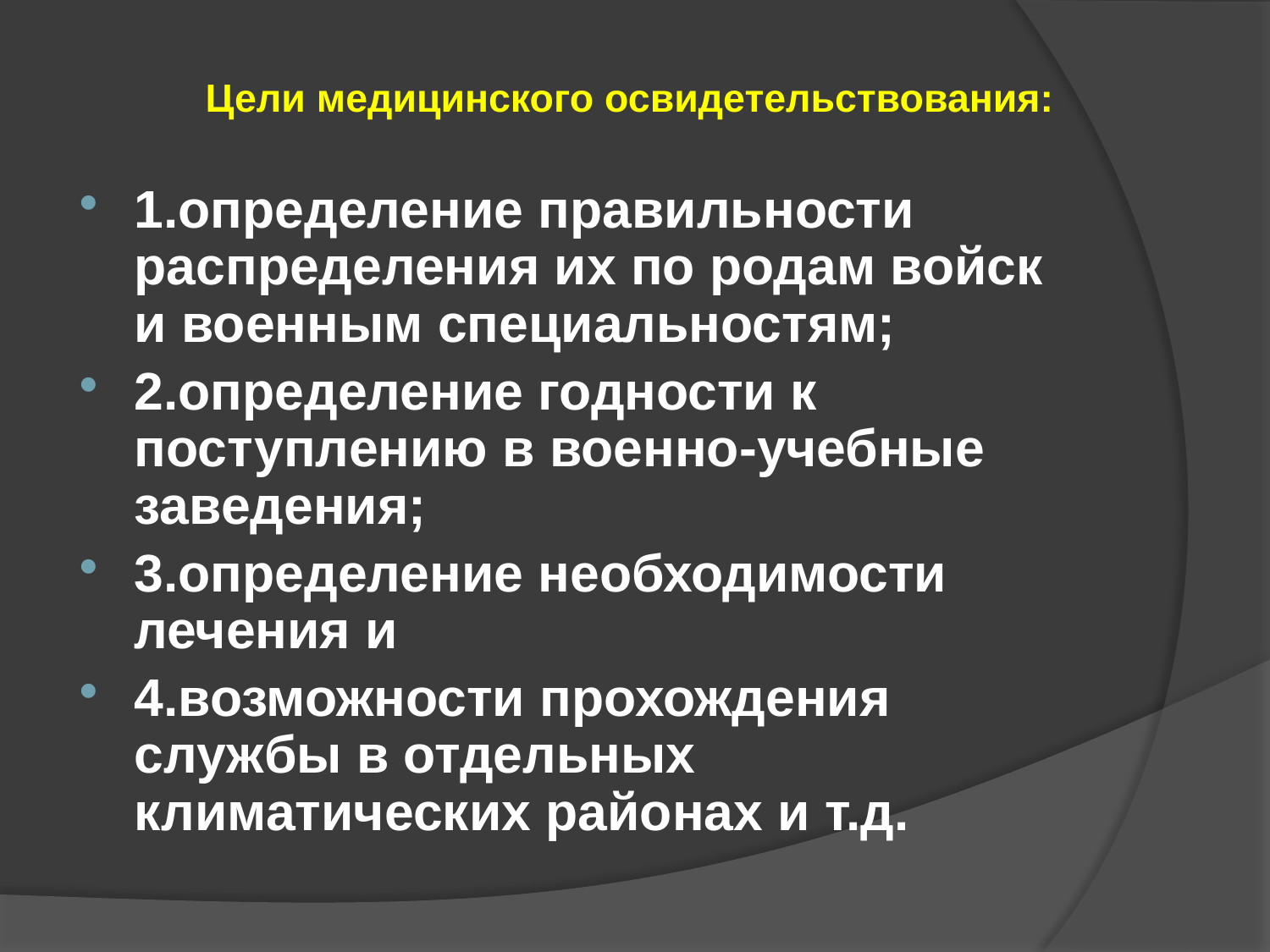

# Цели медицинского освидетельствования:
1.определение правильности распределения их по родам войск и военным специальностям;
2.определение годности к поступлению в военно-учебные заведения;
3.определение необходимости лечения и
4.возможности прохождения службы в отдельных климатических районах и т.д.